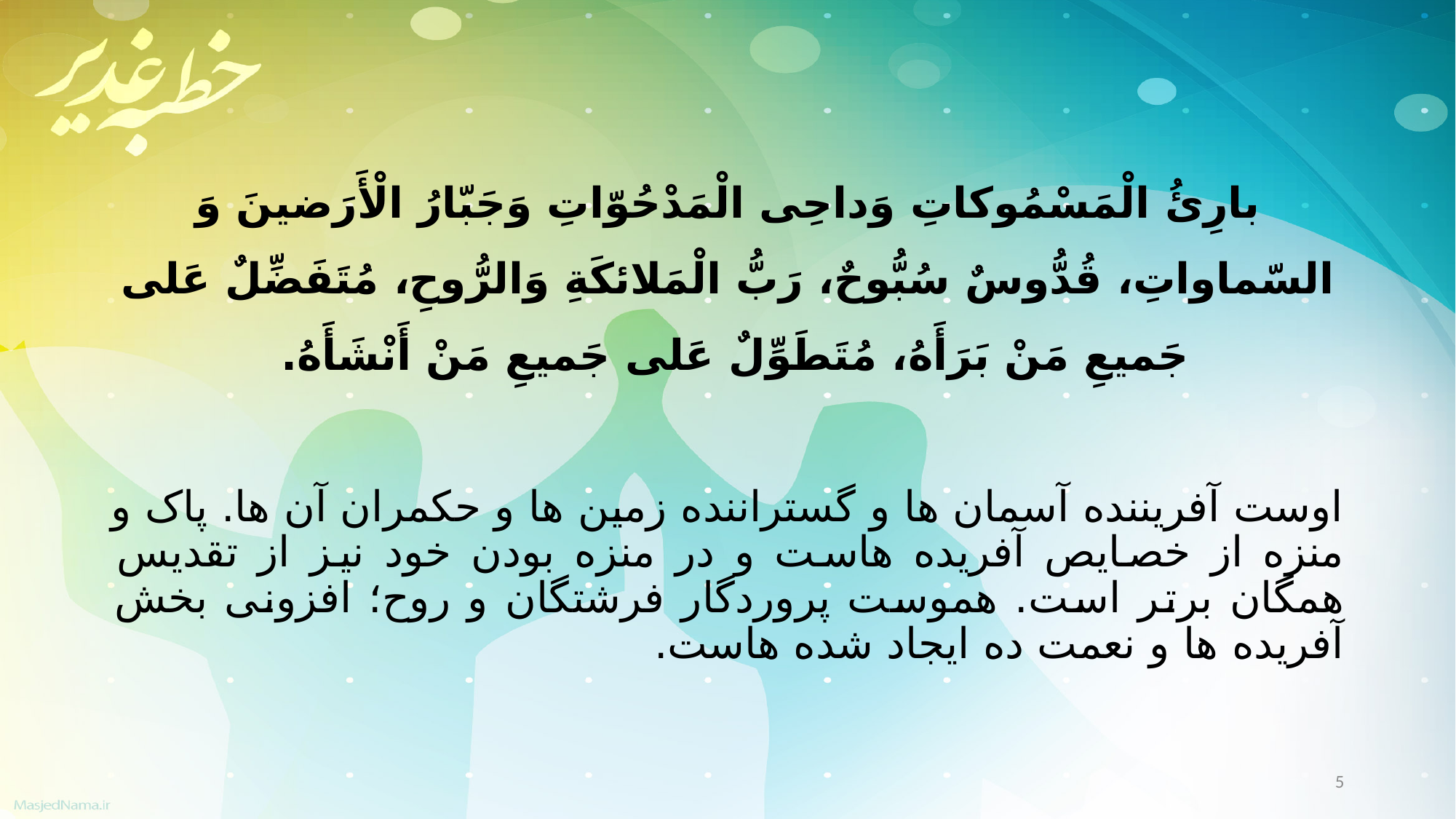

بارِئُ الْمَسْمُوکاتِ وَداحِی الْمَدْحُوّاتِ وَجَبّارُ الْأَرَضینَ وَ السّماواتِ، قُدُّوسٌ سُبُّوحٌ، رَبُّ الْمَلائکَةِ وَالرُّوحِ، مُتَفَضِّلٌ عَلی جَمیعِ مَنْ بَرَأَهُ، مُتَطَوِّلٌ عَلی جَمیعِ مَنْ أَنْشَأَهُ.

اوست آفریننده آسمان ها و گستراننده زمین ها و حکمران آن ها. پاک و منزه از خصایص آفریده هاست و در منزه بودن خود نیز از تقدیس همگان برتر است. هموست پروردگار فرشتگان و روح؛ افزونی بخش آفریده ها و نعمت ده ایجاد شده هاست.
5